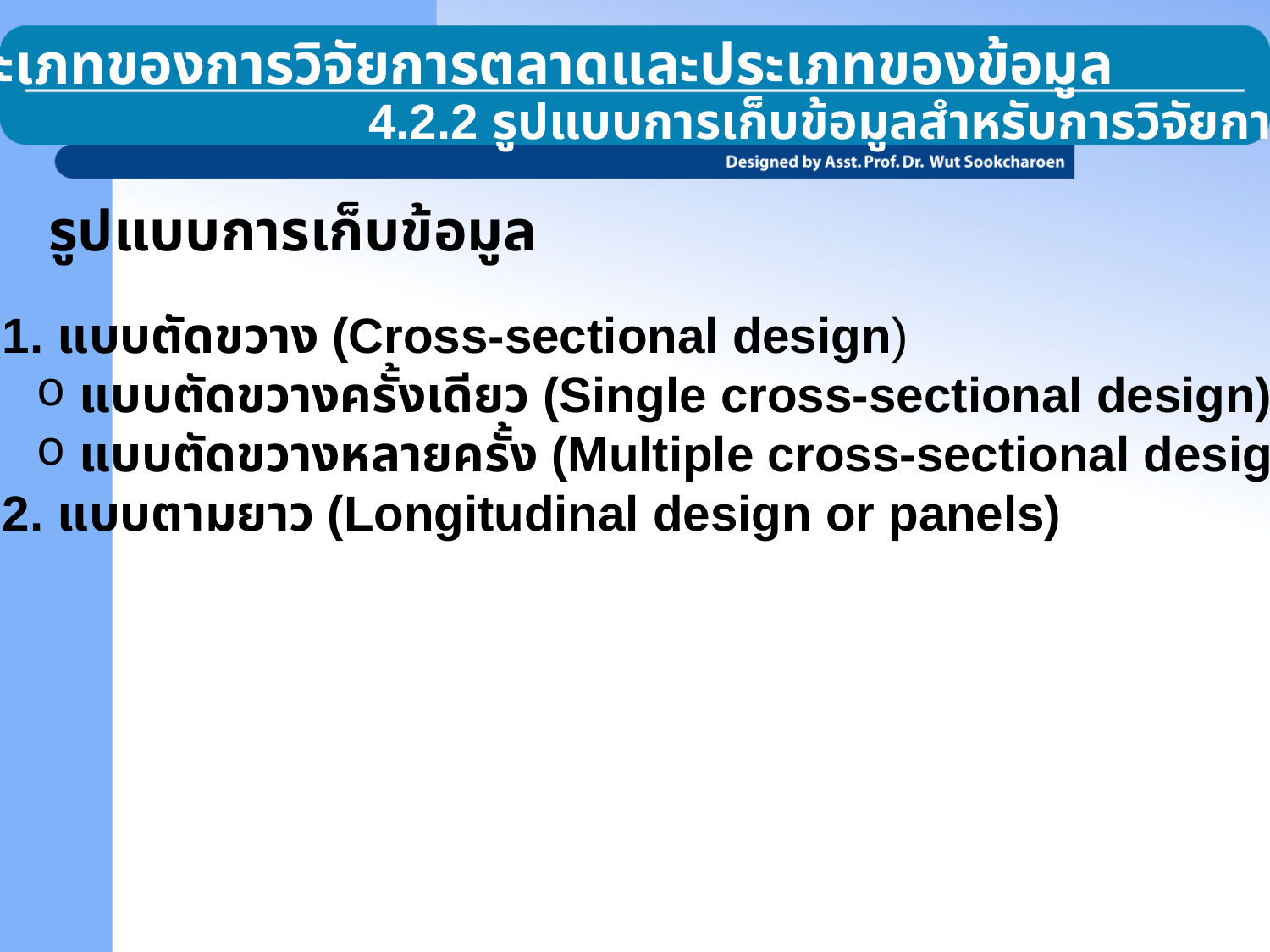

4.2 ประเภทของการวิจัยการตลาดและประเภทของข้อมูล

4.2.2 รูปแบบการเก็บข้อมูลสำหรับการวิจัยการตลาด
รูปแบบการเก็บข้อมูล
1. แบบตัดขวาง (Cross-sectional design)
 แบบตัดขวางครั้งเดียว (Single cross-sectional design)
 แบบตัดขวางหลายครั้ง (Multiple cross-sectional design)
2. แบบตามยาว (Longitudinal design or panels)